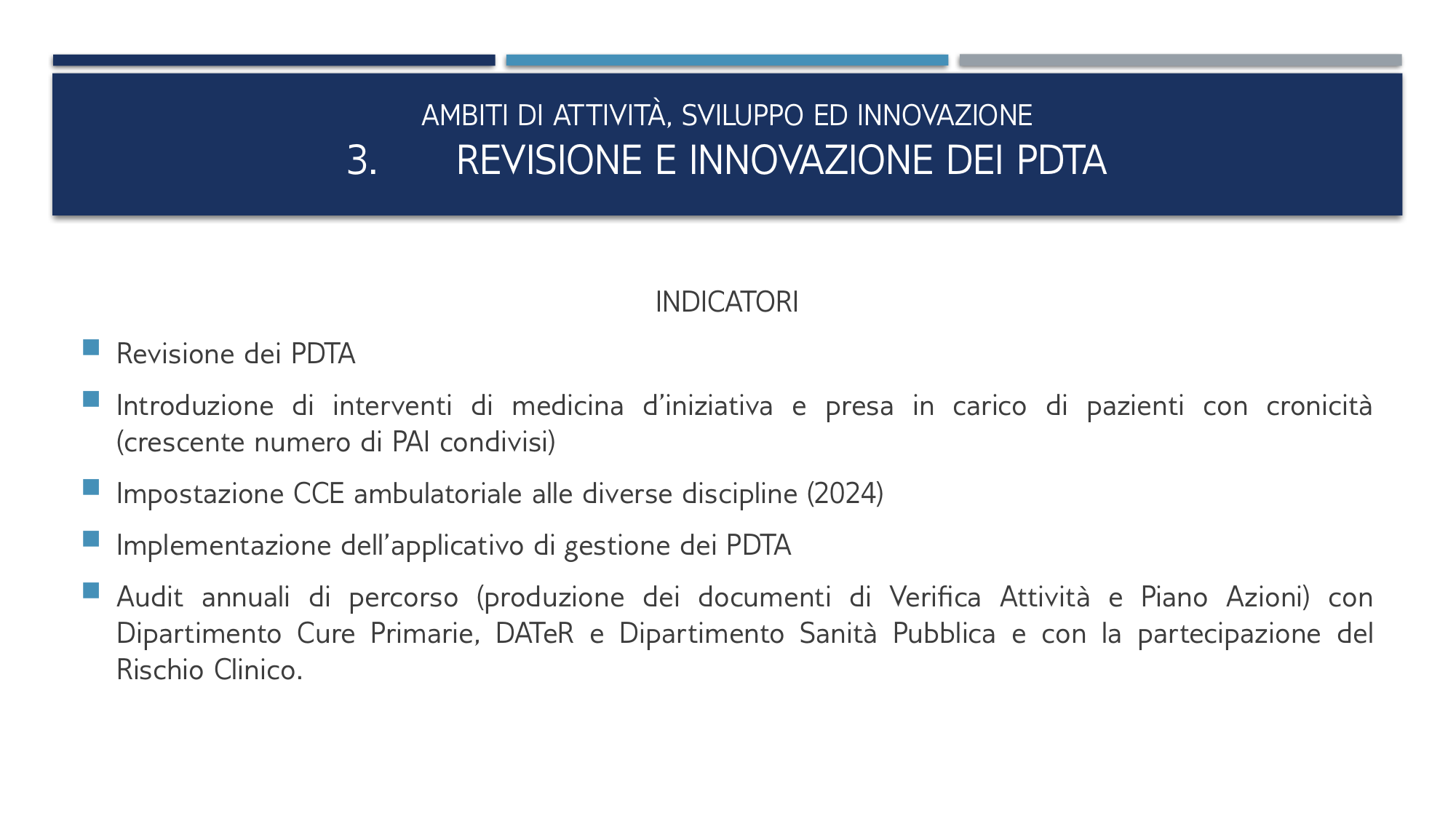

# Ambiti di attività, sviluppo ed innovazione 3.	Revisione e innovazione dei PDTA
INDICATORI
Revisione dei PDTA
Introduzione di interventi di medicina d’iniziativa e presa in carico di pazienti con cronicità (crescente numero di PAI condivisi)
Impostazione CCE ambulatoriale alle diverse discipline (2024)
Implementazione dell’applicativo di gestione dei PDTA
Audit annuali di percorso (produzione dei documenti di Verifica Attività e Piano Azioni) con Dipartimento Cure Primarie, DATeR e Dipartimento Sanità Pubblica e con la partecipazione del Rischio Clinico.